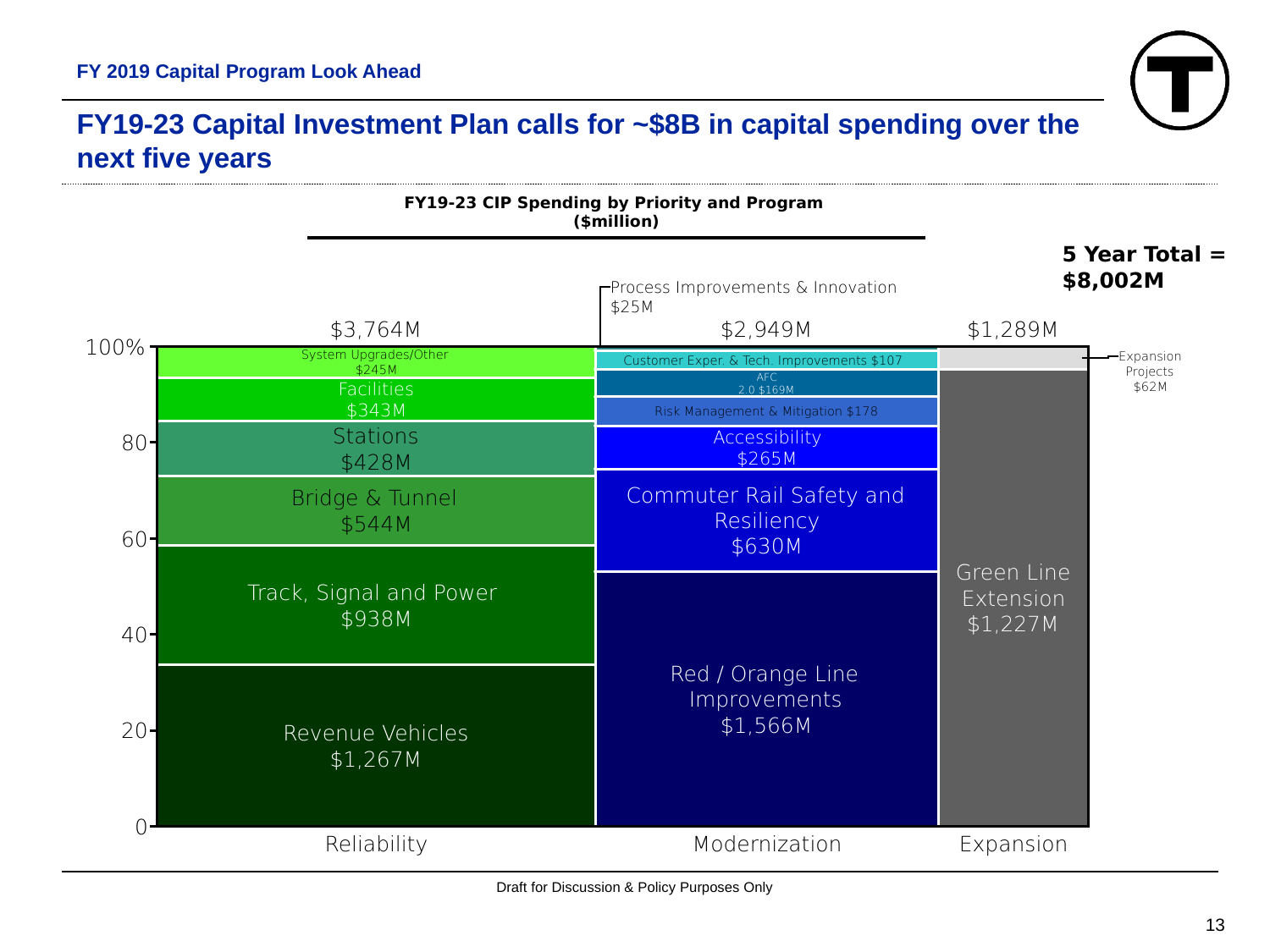

FY 2019 Capital Program Look Ahead
# FY19-23 Capital Investment Plan calls for ~$8B in capital spending over the next five years
| FY19-23 CIP Spending by Priority and Program ($million) |
| --- |